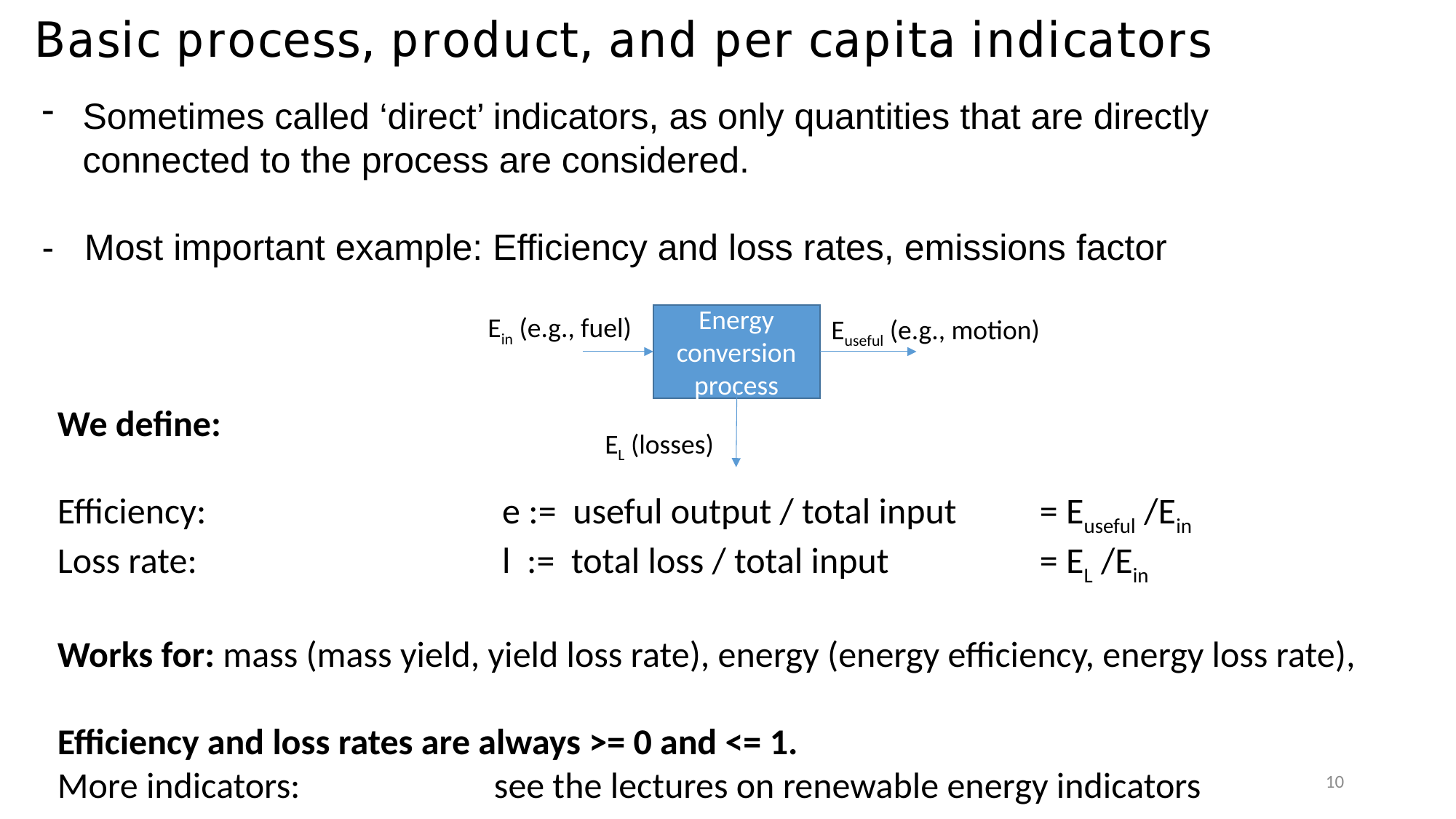

Basic process, product, and per capita indicators
Sometimes called ‘direct’ indicators, as only quantities that are directly
    connected to the process are considered.

-   Most important example: Efficiency and loss rates, emissions factor
Ein (e.g., fuel)
Energy conversion process
Euseful (e.g., motion)
We define:

Efficiency: 			 e :=  useful output / total input 	= Euseful /Ein
Loss rate:			 l  :=  total loss / total input         	= EL /Ein

Works for: mass (mass yield, yield loss rate), energy (energy efficiency, energy loss rate),

Efficiency and loss rates are always >= 0 and <= 1.
More indicators:		see the lectures on renewable energy indicators
EL (losses)
10